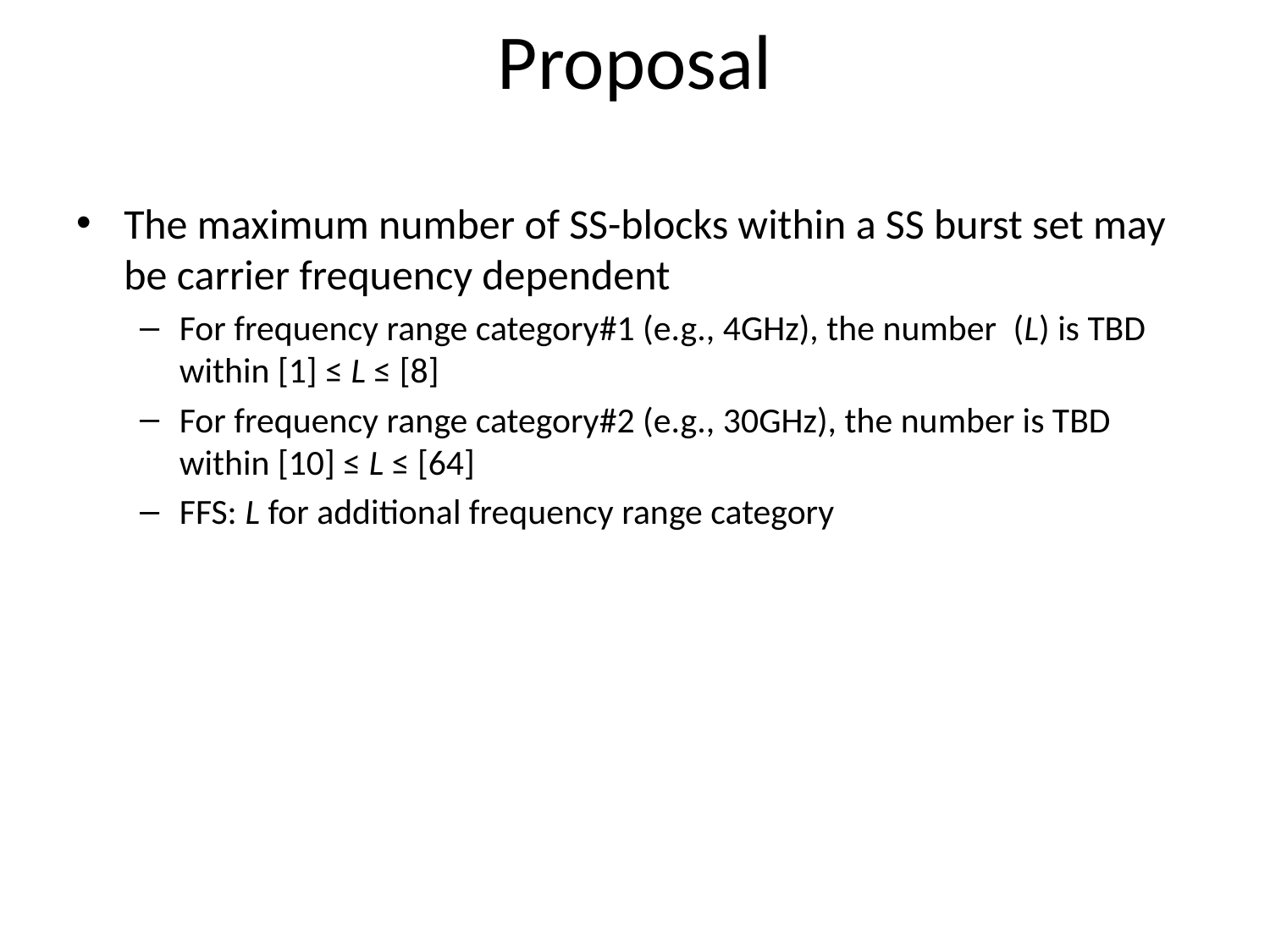

# Proposal
The maximum number of SS-blocks within a SS burst set may be carrier frequency dependent
For frequency range category#1 (e.g., 4GHz), the number  (L) is TBD within [1] ≤ L ≤ [8]
For frequency range category#2 (e.g., 30GHz), the number is TBD within [10] ≤ L ≤ [64]
FFS: L for additional frequency range category